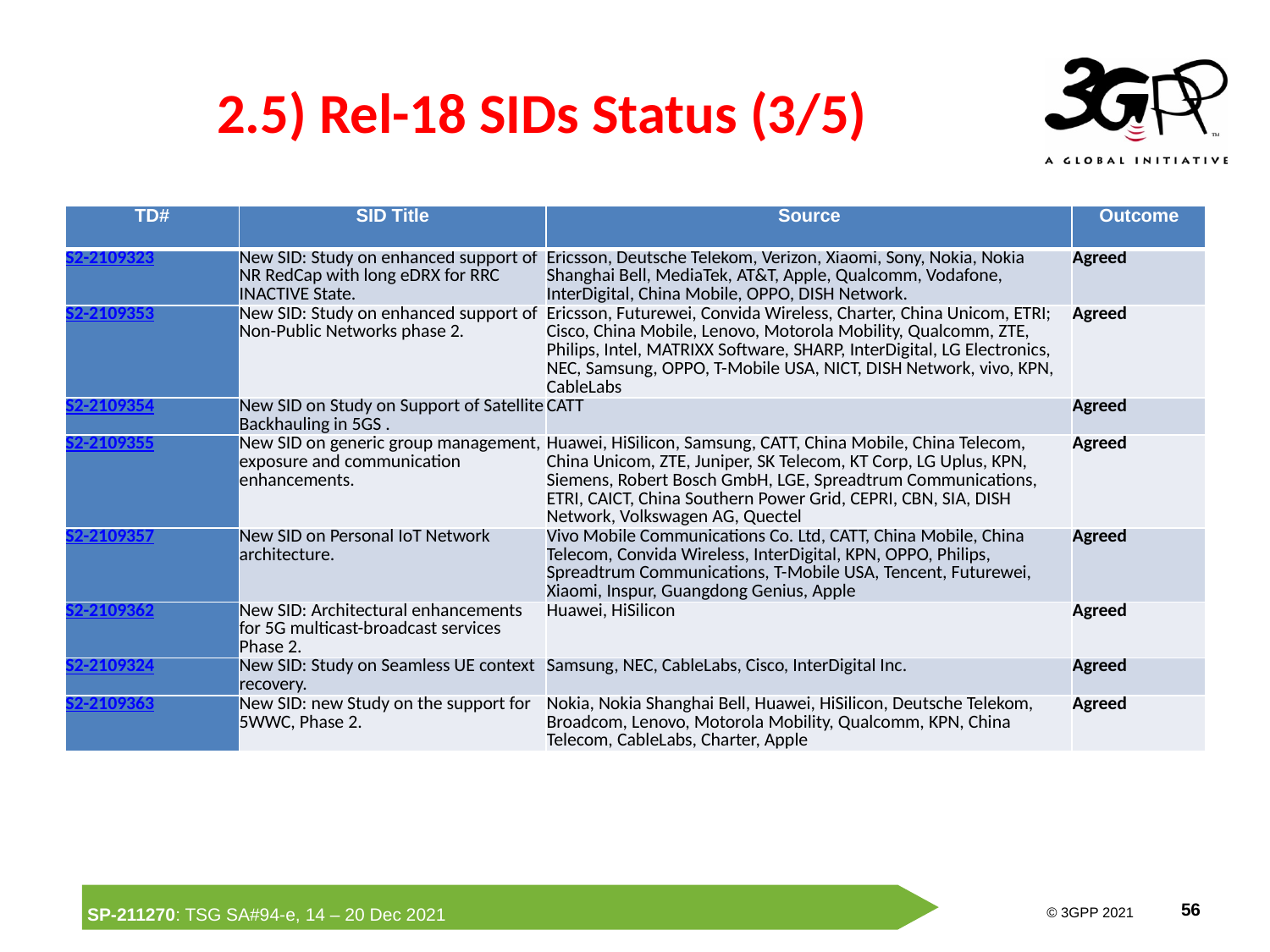

# 2.5) Rel-18 SIDs Status (3/5)
| TD# | SID Title | Source | Outcome |
| --- | --- | --- | --- |
| S2-2109323 | New SID: Study on enhanced support of NR RedCap with long eDRX for RRC INACTIVE State. | Ericsson, Deutsche Telekom, Verizon, Xiaomi, Sony, Nokia, Nokia Shanghai Bell, MediaTek, AT&T, Apple, Qualcomm, Vodafone, InterDigital, China Mobile, OPPO, DISH Network. | Agreed |
| S2-2109353 | New SID: Study on enhanced support of Non-Public Networks phase 2. | Ericsson, Futurewei, Convida Wireless, Charter, China Unicom, ETRI; Cisco, China Mobile, Lenovo, Motorola Mobility, Qualcomm, ZTE, Philips, Intel, MATRIXX Software, SHARP, InterDigital, LG Electronics, NEC, Samsung, OPPO, T-Mobile USA, NICT, DISH Network, vivo, KPN, CableLabs | Agreed |
| S2-2109354 | New SID on Study on Support of Satellite Backhauling in 5GS . | CATT | Agreed |
| S2-2109355 | New SID on generic group management, exposure and communication enhancements. | Huawei, HiSilicon, Samsung, CATT, China Mobile, China Telecom, China Unicom, ZTE, Juniper, SK Telecom, KT Corp, LG Uplus, KPN, Siemens, Robert Bosch GmbH, LGE, Spreadtrum Communications, ETRI, CAICT, China Southern Power Grid, CEPRI, CBN, SIA, DISH Network, Volkswagen AG, Quectel | Agreed |
| S2-2109357 | New SID on Personal IoT Network architecture. | Vivo Mobile Communications Co. Ltd, CATT, China Mobile, China Telecom, Convida Wireless, InterDigital, KPN, OPPO, Philips, Spreadtrum Communications, T-Mobile USA, Tencent, Futurewei, Xiaomi, Inspur, Guangdong Genius, Apple | Agreed |
| S2-2109362 | New SID: Architectural enhancements for 5G multicast-broadcast services Phase 2. | Huawei, HiSilicon | Agreed |
| S2-2109324 | New SID: Study on Seamless UE context recovery. | Samsung, NEC, CableLabs, Cisco, InterDigital Inc. | Agreed |
| S2-2109363 | New SID: new Study on the support for 5WWC, Phase 2. | Nokia, Nokia Shanghai Bell, Huawei, HiSilicon, Deutsche Telekom, Broadcom, Lenovo, Motorola Mobility, Qualcomm, KPN, China Telecom, CableLabs, Charter, Apple | Agreed |